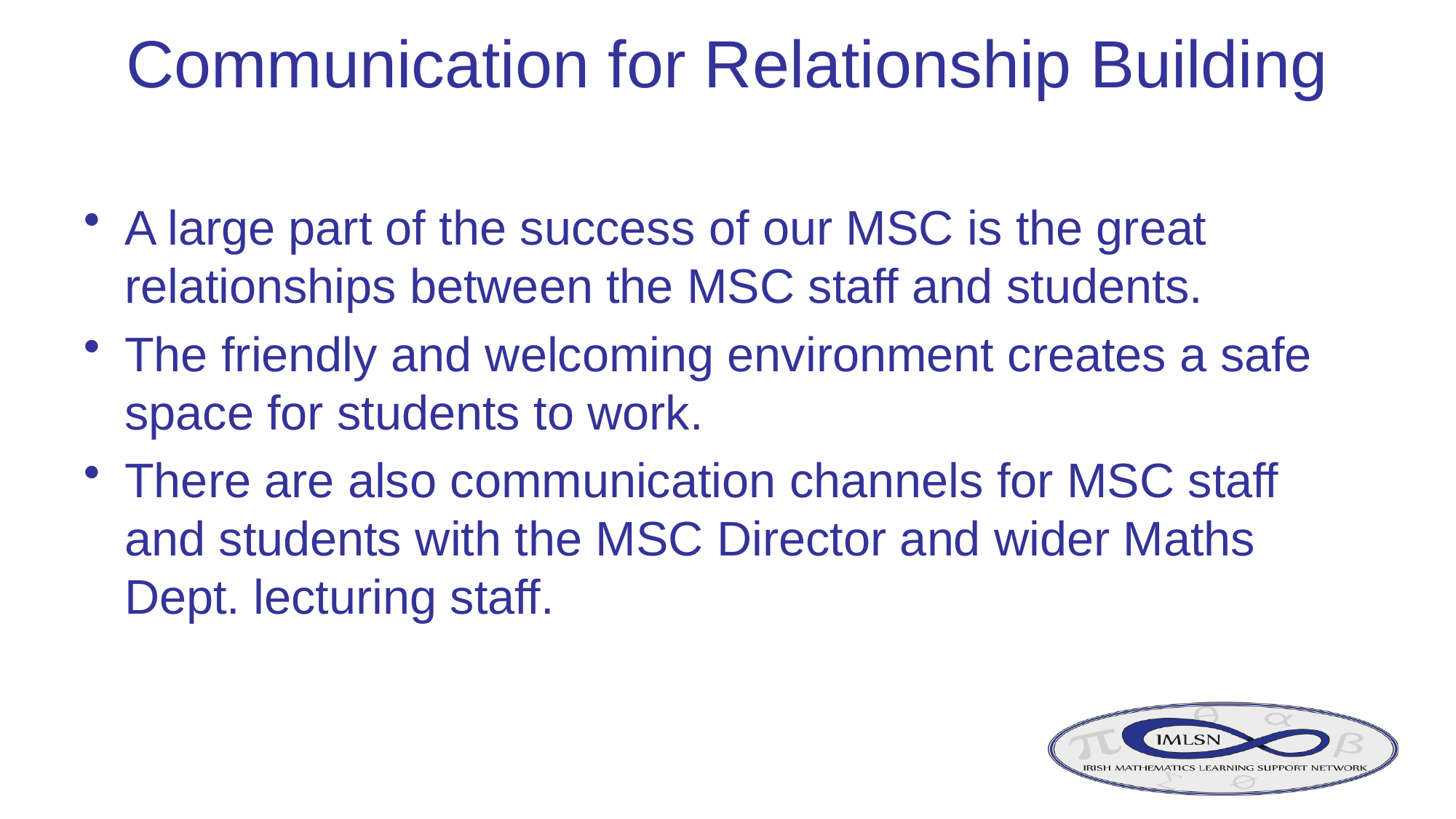

# Communication for Relationship Building
A large part of the success of our MSC is the great relationships between the MSC staff and students.
The friendly and welcoming environment creates a safe space for students to work.
There are also communication channels for MSC staff and students with the MSC Director and wider Maths Dept. lecturing staff.